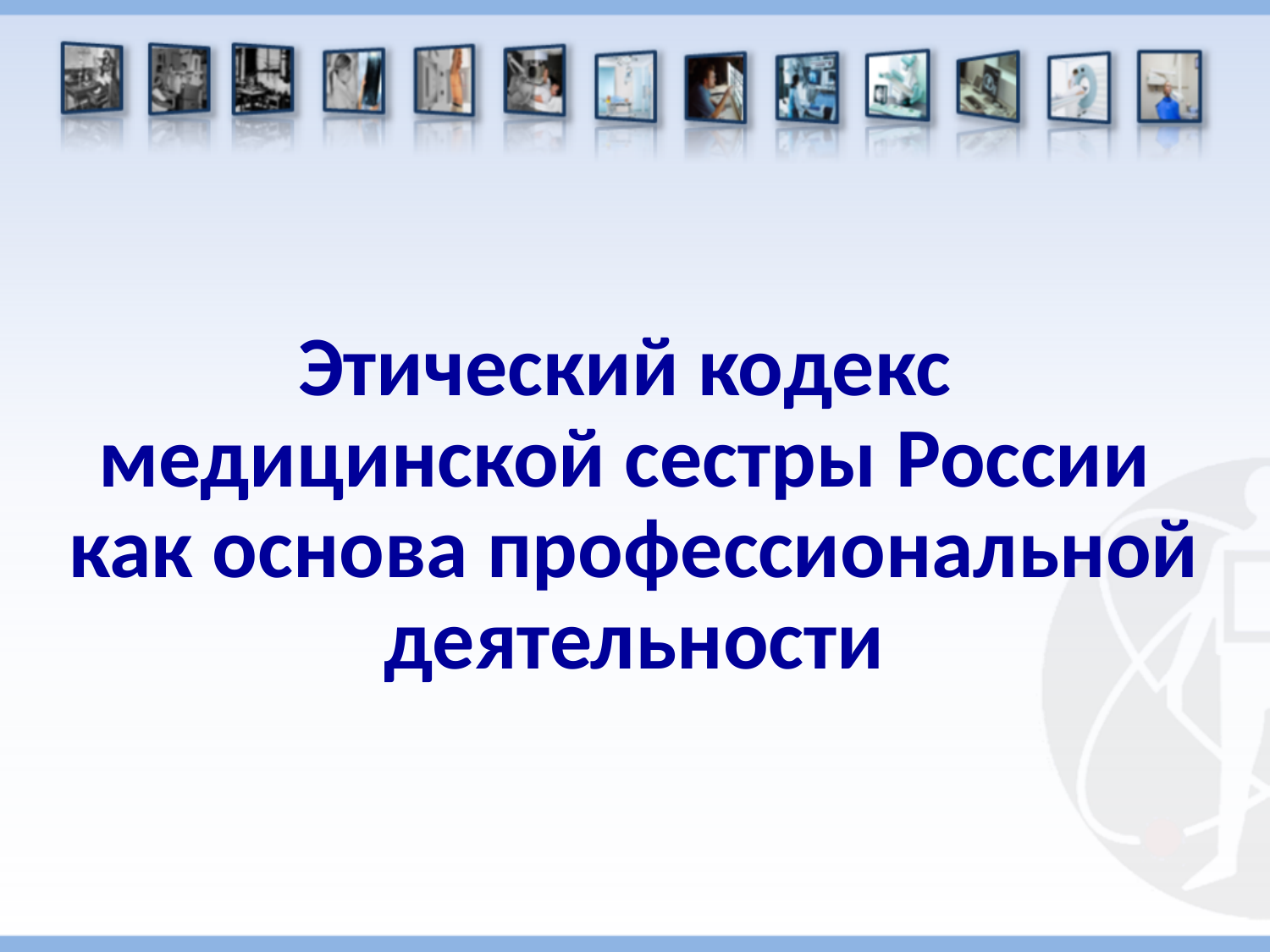

Этический кодекс
медицинской сестры России
как основа профессиональной деятельности